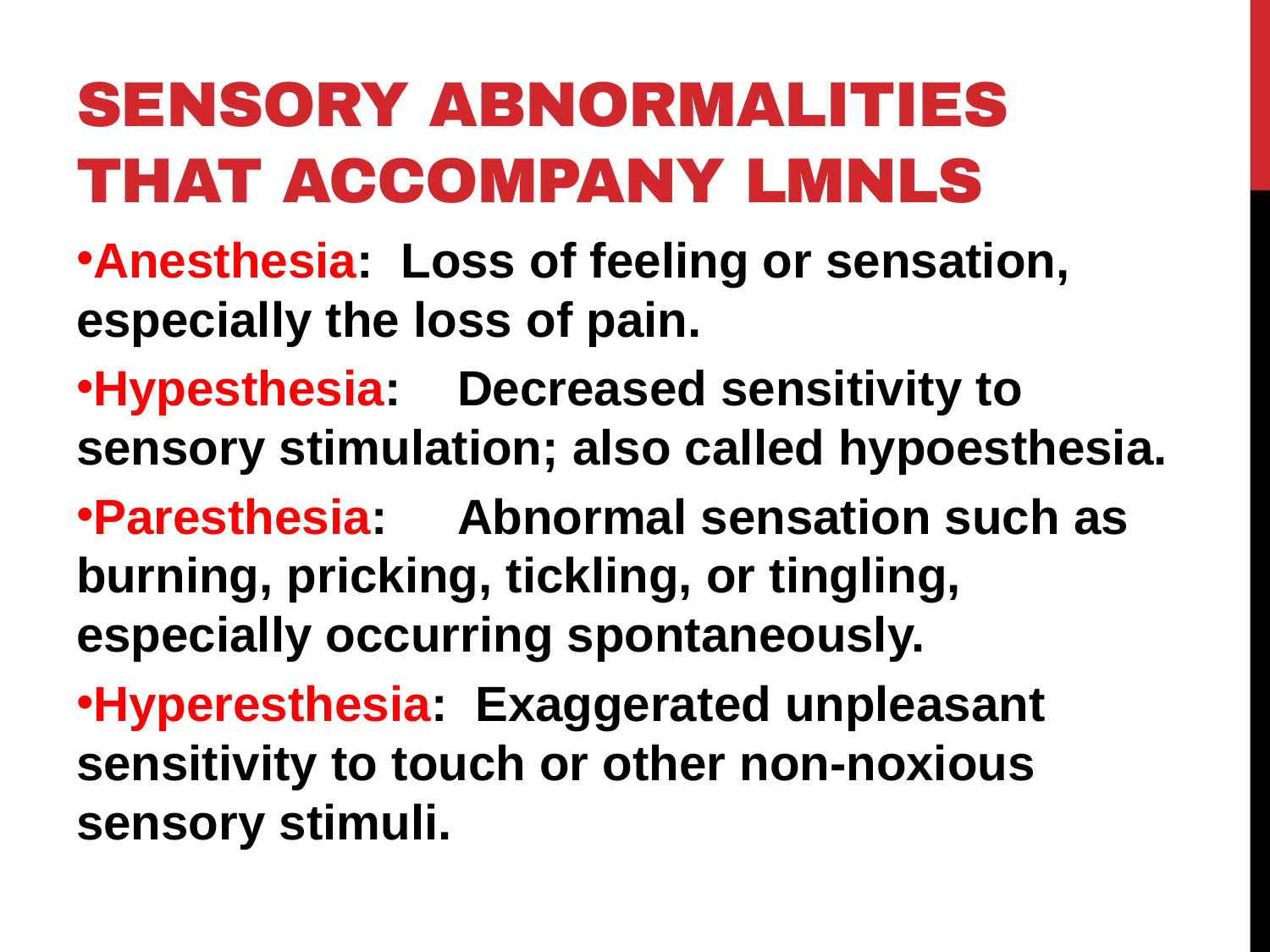

# Sensory Abnormalities that Accompany LMNLs
Anesthesia:  Loss of feeling or sensation, especially the loss of pain.
Hypesthesia:	Decreased sensitivity to sensory stimulation; also called hypoesthesia.
Paresthesia:	Abnormal sensation such as burning, pricking, tickling, or tingling, especially occurring spontaneously.
Hyperesthesia:  Exaggerated unpleasant sensitivity to touch or other non-noxious sensory stimuli.